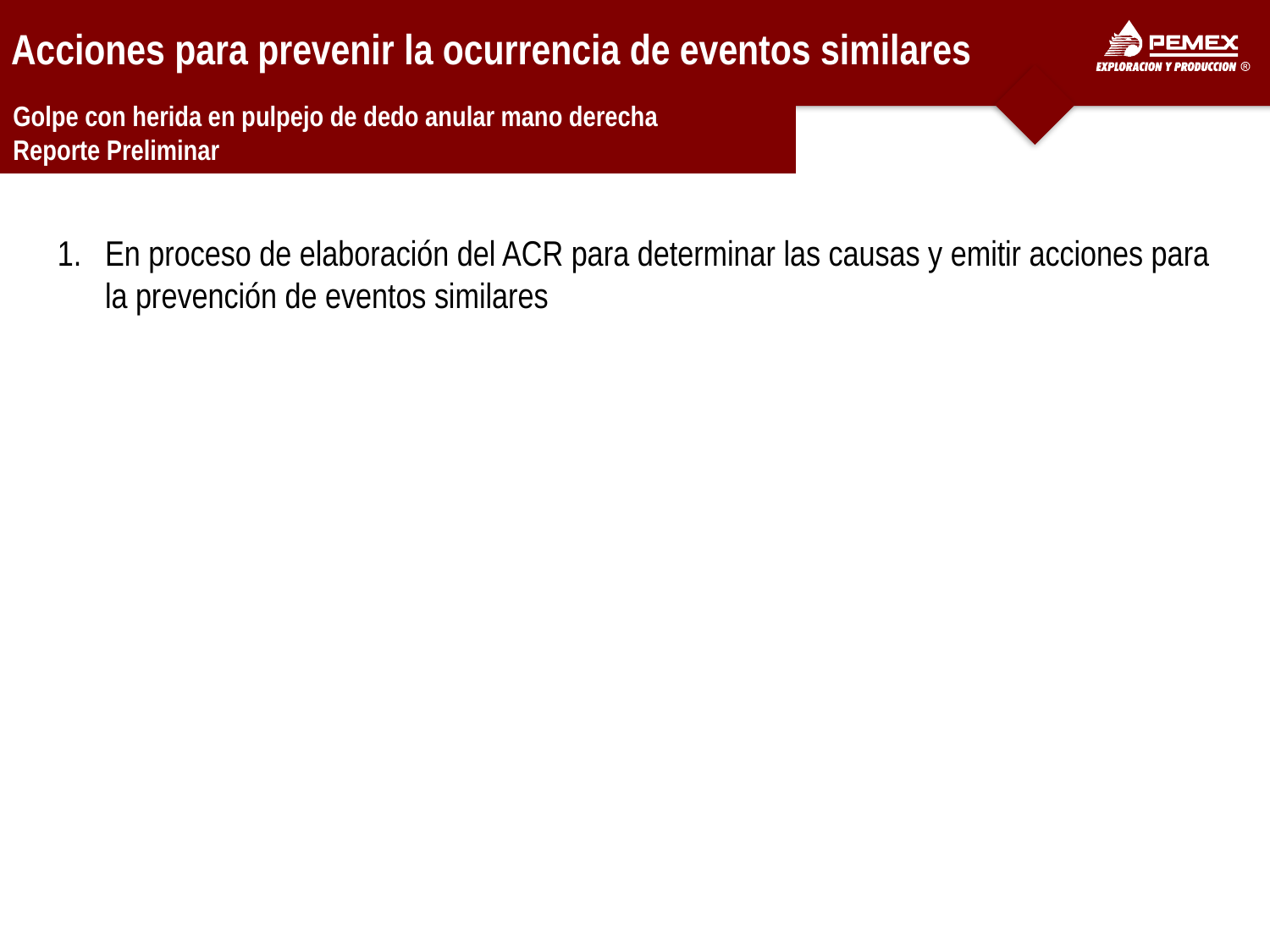

Acciones para prevenir la ocurrencia de eventos similares
| Golpe con herida en pulpejo de dedo anular mano derecha |
| --- |
| Reporte Preliminar |
En proceso de elaboración del ACR para determinar las causas y emitir acciones para la prevención de eventos similares